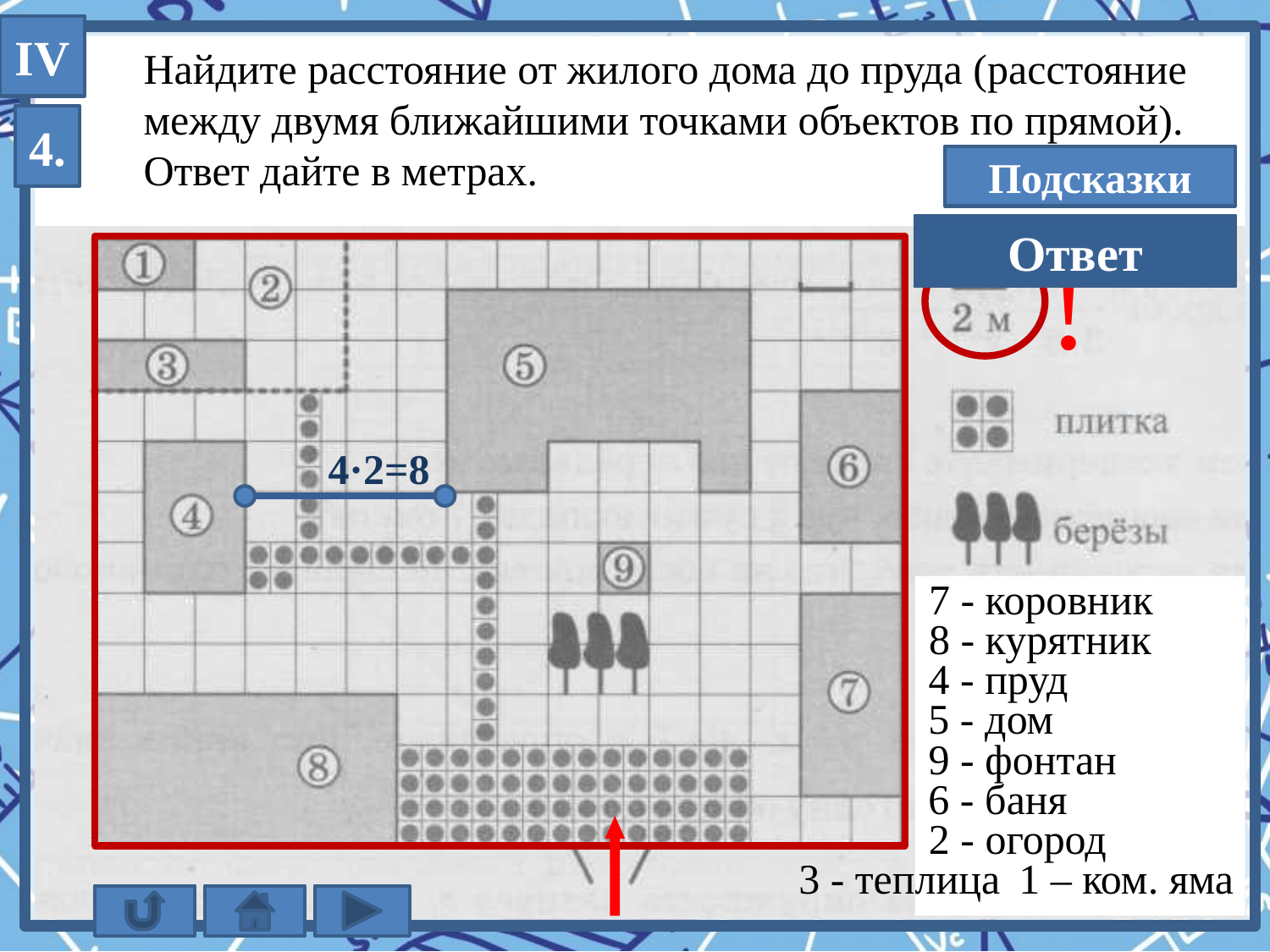

IV
Найдите расстояние от жилого дома до пруда (расстояние
между двумя ближайшими точками объектов по прямой).
Ответ дайте в метрах.
4.
Подсказки
8
Ответ

!

4·2=8

7 - коровник
8 - курятник
4 - пруд
5 - дом
9 - фонтан
6 - баня
2 - огород

3 - теплица
1 – ком. яма